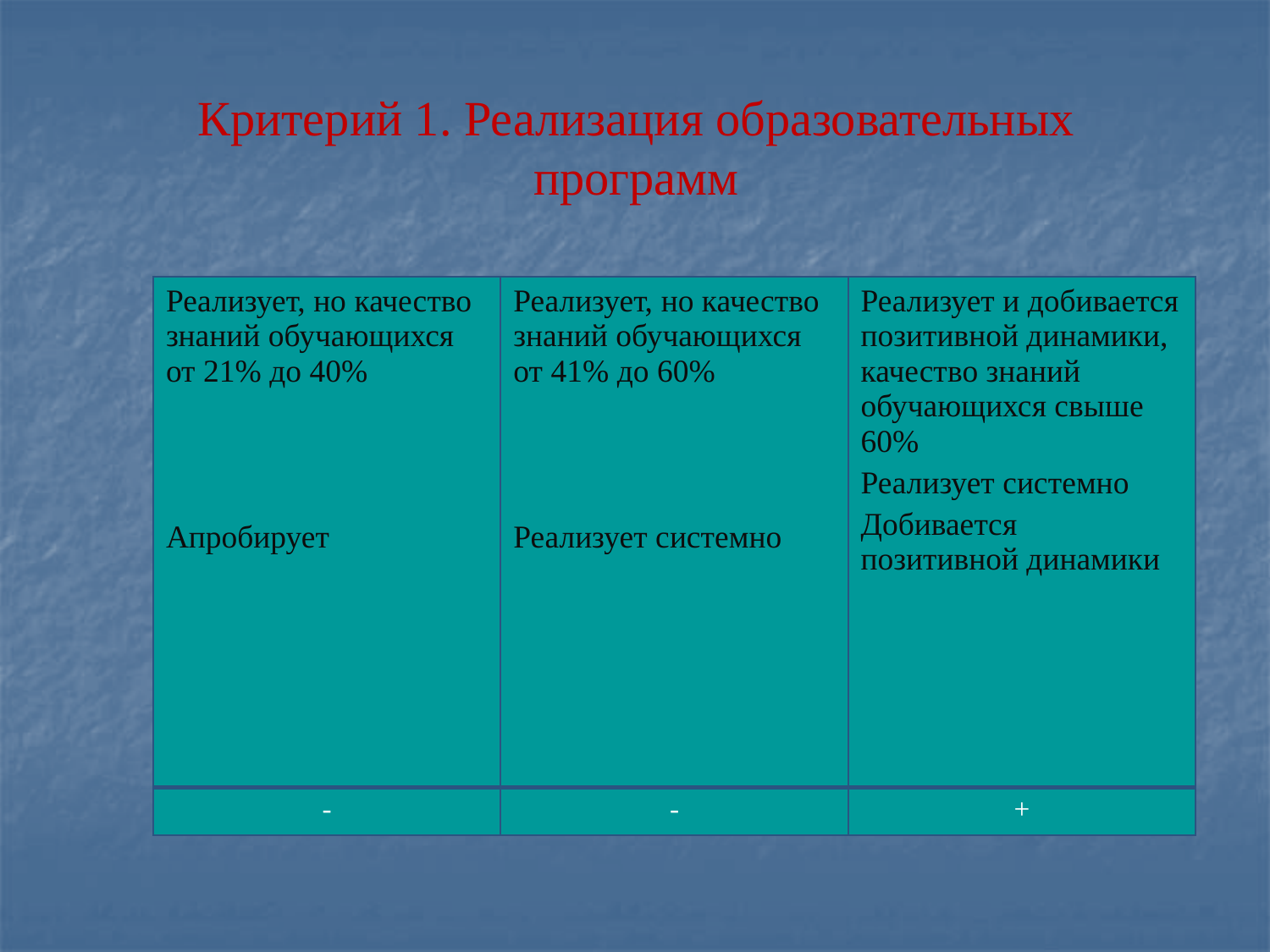

Критерий 1. Реализация образовательных программ
| Реализует, но качество знаний обучающихся от 21% до 40% Апробирует | Реализует, но качество знаний обучающихся от 41% до 60% Реализует системно | Реализует и добивается позитивной динамики, качество знаний обучающихся свыше 60% Реализует системно Добивается позитивной динамики |
| --- | --- | --- |
| - | - | + |